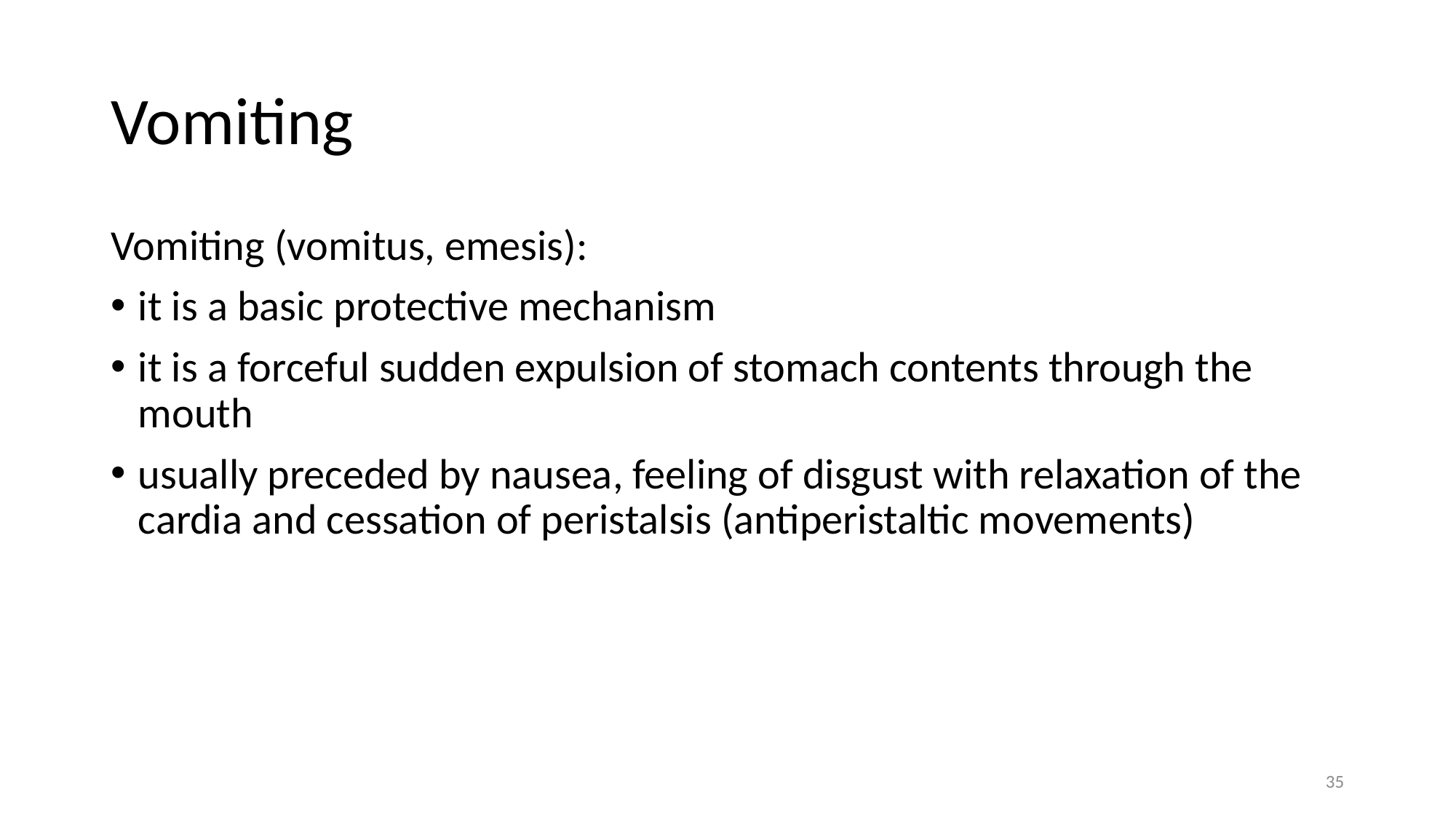

# Vomiting
Vomiting (vomitus, emesis):
it is a basic protective mechanism
it is a forceful sudden expulsion of stomach contents through the mouth
usually preceded by nausea, feeling of disgust with relaxation of the cardia and cessation of peristalsis (antiperistaltic movements)
35